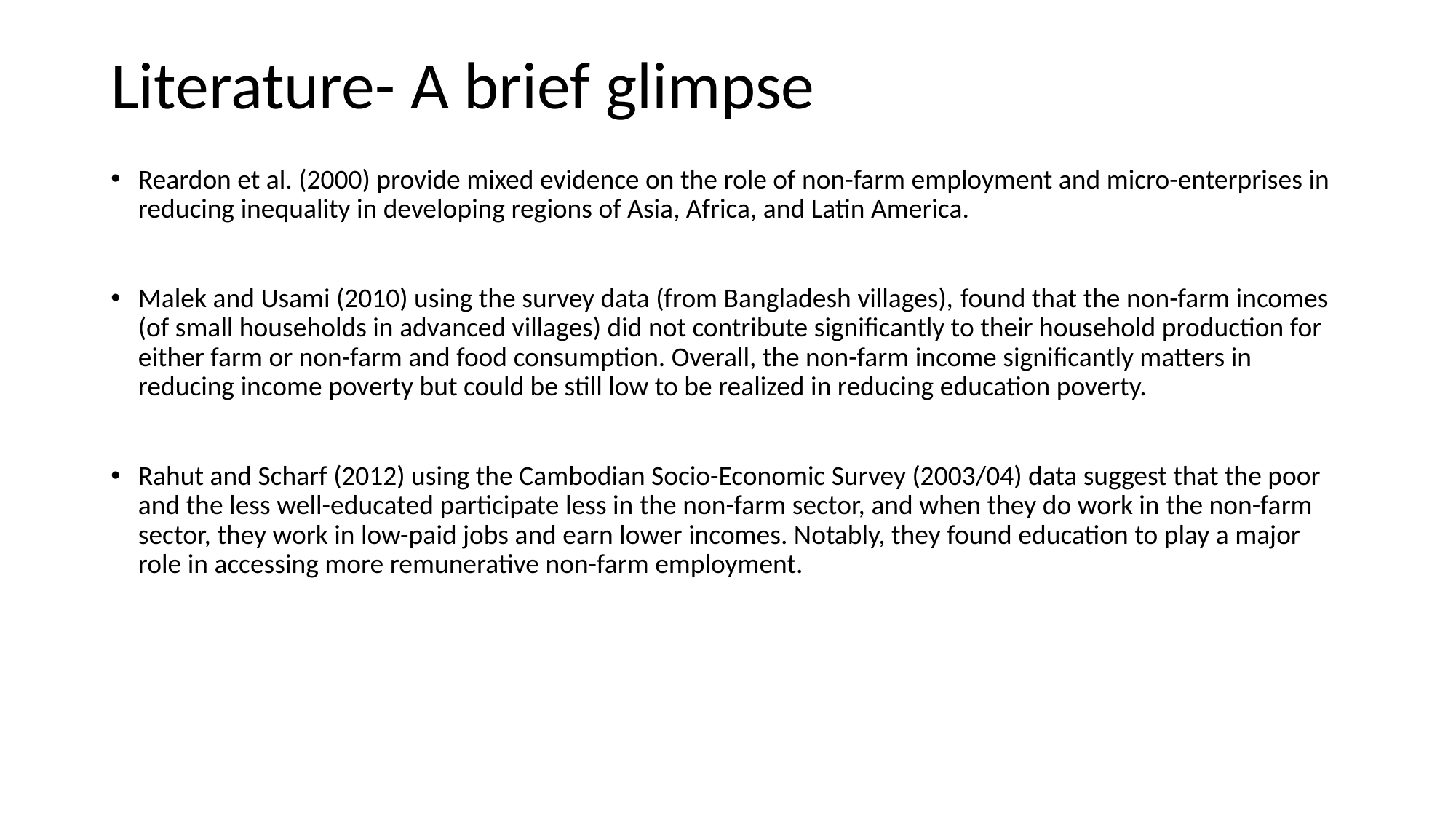

# Literature- A brief glimpse
Reardon et al. (2000) provide mixed evidence on the role of non-farm employment and micro-enterprises in reducing inequality in developing regions of Asia, Africa, and Latin America.

Malek and Usami (2010) using the survey data (from Bangladesh villages), found that the non-farm incomes (of small households in advanced villages) did not contribute significantly to their household production for either farm or non-farm and food consumption. Overall, the non-farm income significantly matters in reducing income poverty but could be still low to be realized in reducing education poverty.

Rahut and Scharf (2012) using the Cambodian Socio-Economic Survey (2003/04) data suggest that the poor and the less well-educated participate less in the non-farm sector, and when they do work in the non-farm sector, they work in low-paid jobs and earn lower incomes. Notably, they found education to play a major role in accessing more remunerative non-farm employment.